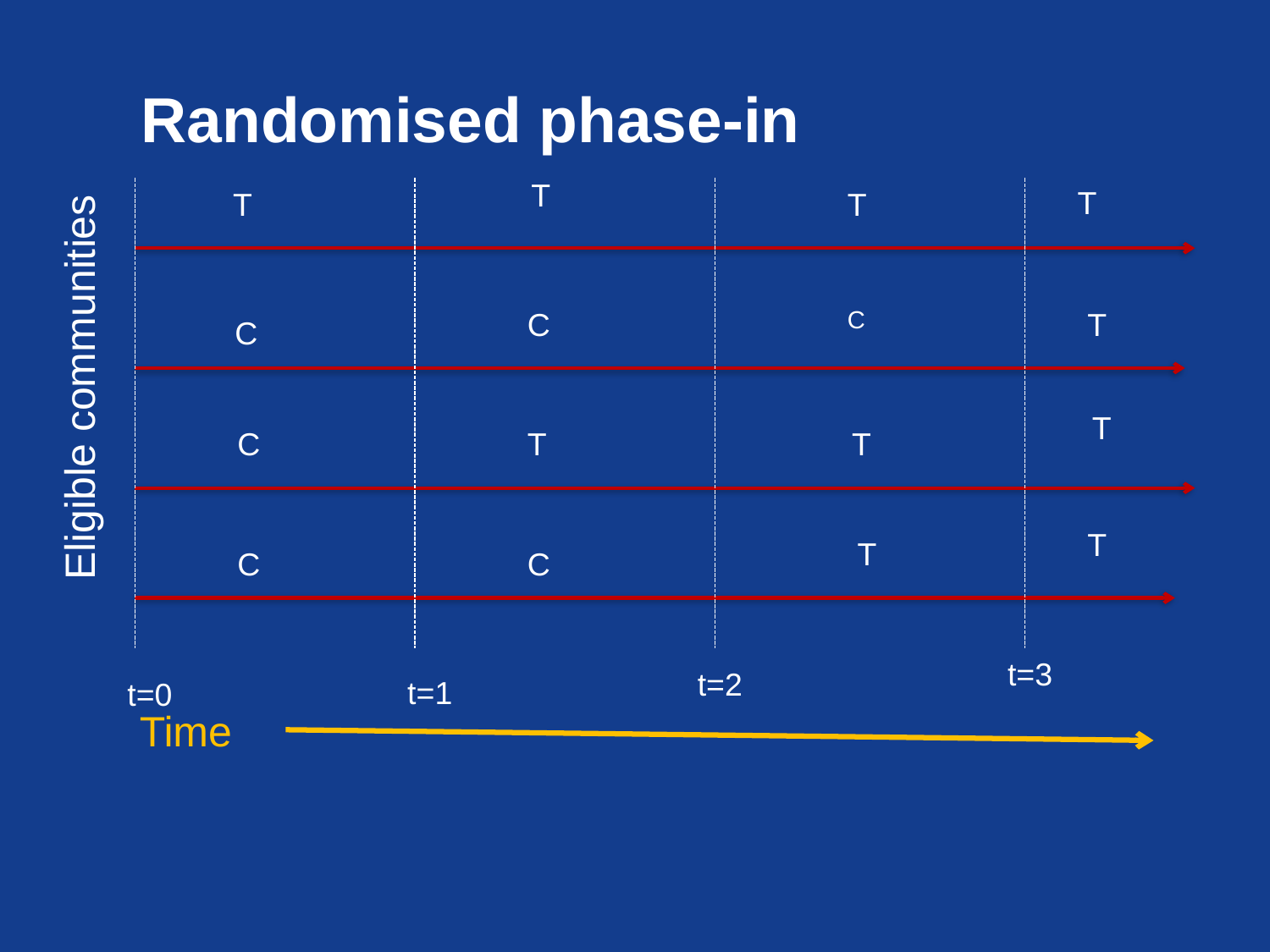

# Randomised phase-in
T
T
T
T
C
C
T
C
Eligible communities
T
C
T
T
T
T
C
C
t=3
t=2
t=1
t=0
Time